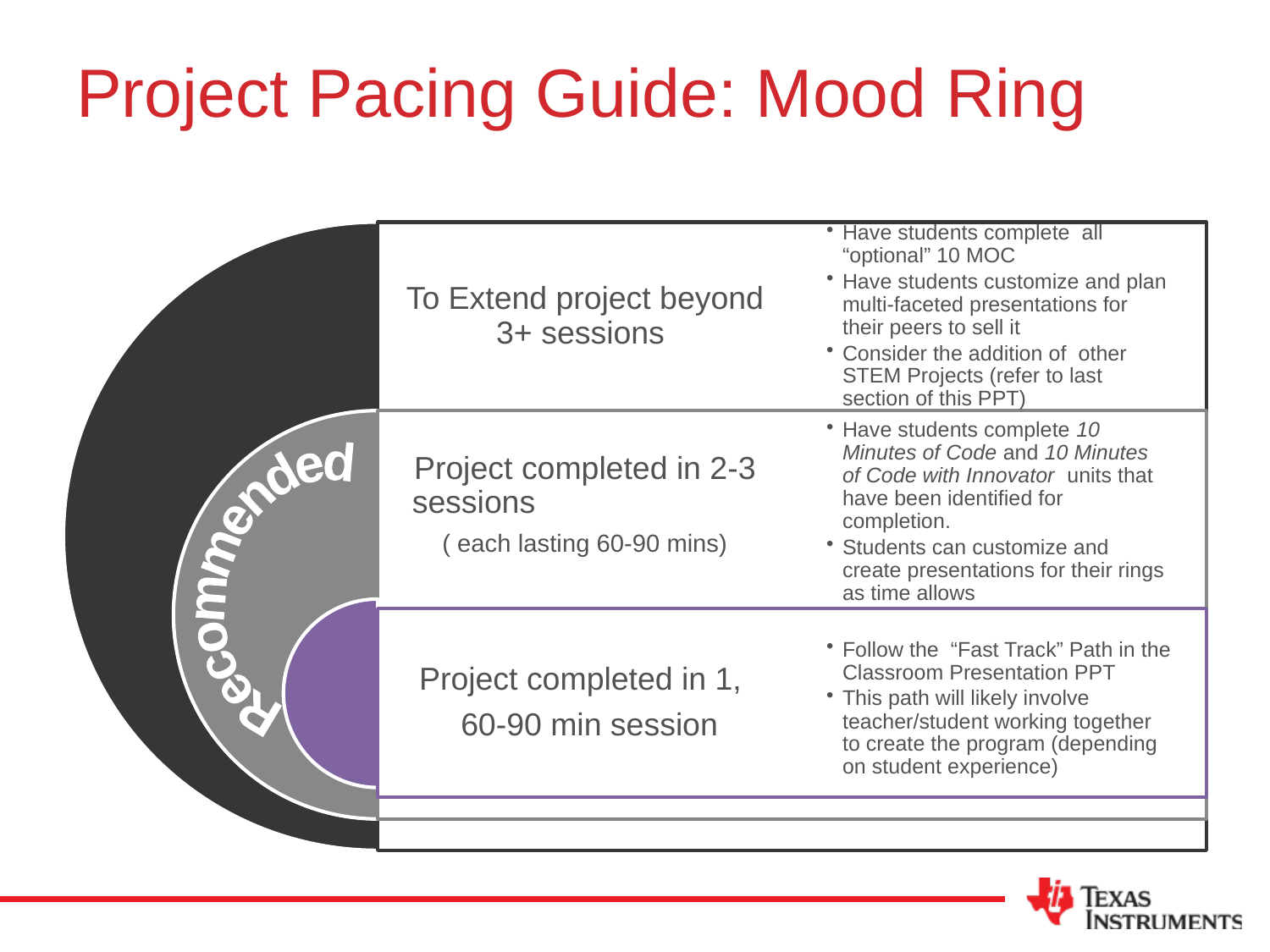

# Project Pacing Guide: Mood Ring
To Extend project beyond 3+ sessions
Project completed in 2-3 sessions
( each lasting 60-90 mins)
Project completed in 1,
 60-90 min session
Have students complete  all “optional” 10 MOC
Have students customize and plan multi-faceted presentations for their peers to sell it
Consider the addition of  other STEM Projects (refer to last section of this PPT)
Have students complete 10 Minutes of Code and 10 Minutes of Code with Innovator  units that have been identified for completion.
Students can customize and create presentations for their rings as time allows

Follow the  “Fast Track” Path in the Classroom Presentation PPT
This path will likely involve teacher/student working together to create the program (depending on student experience)
Recommended